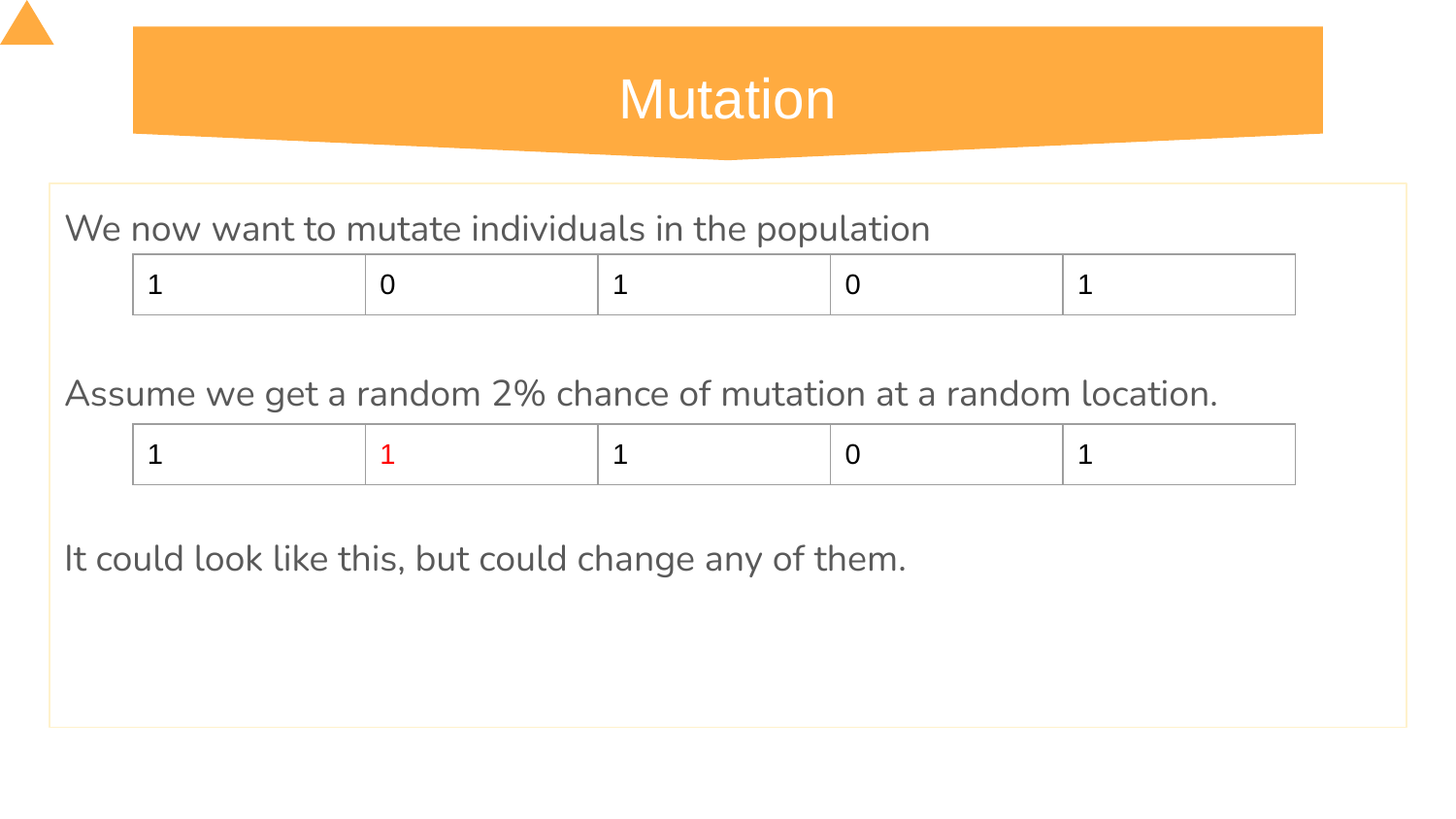

# Mutation
We now want to mutate individuals in the population

Assume we get a random 2% chance of mutation at a random location.

It could look like this, but could change any of them.
| 1 | 0 | 1 | 0 | 1 |
| --- | --- | --- | --- | --- |
| 1 | 1 | 1 | 0 | 1 |
| --- | --- | --- | --- | --- |